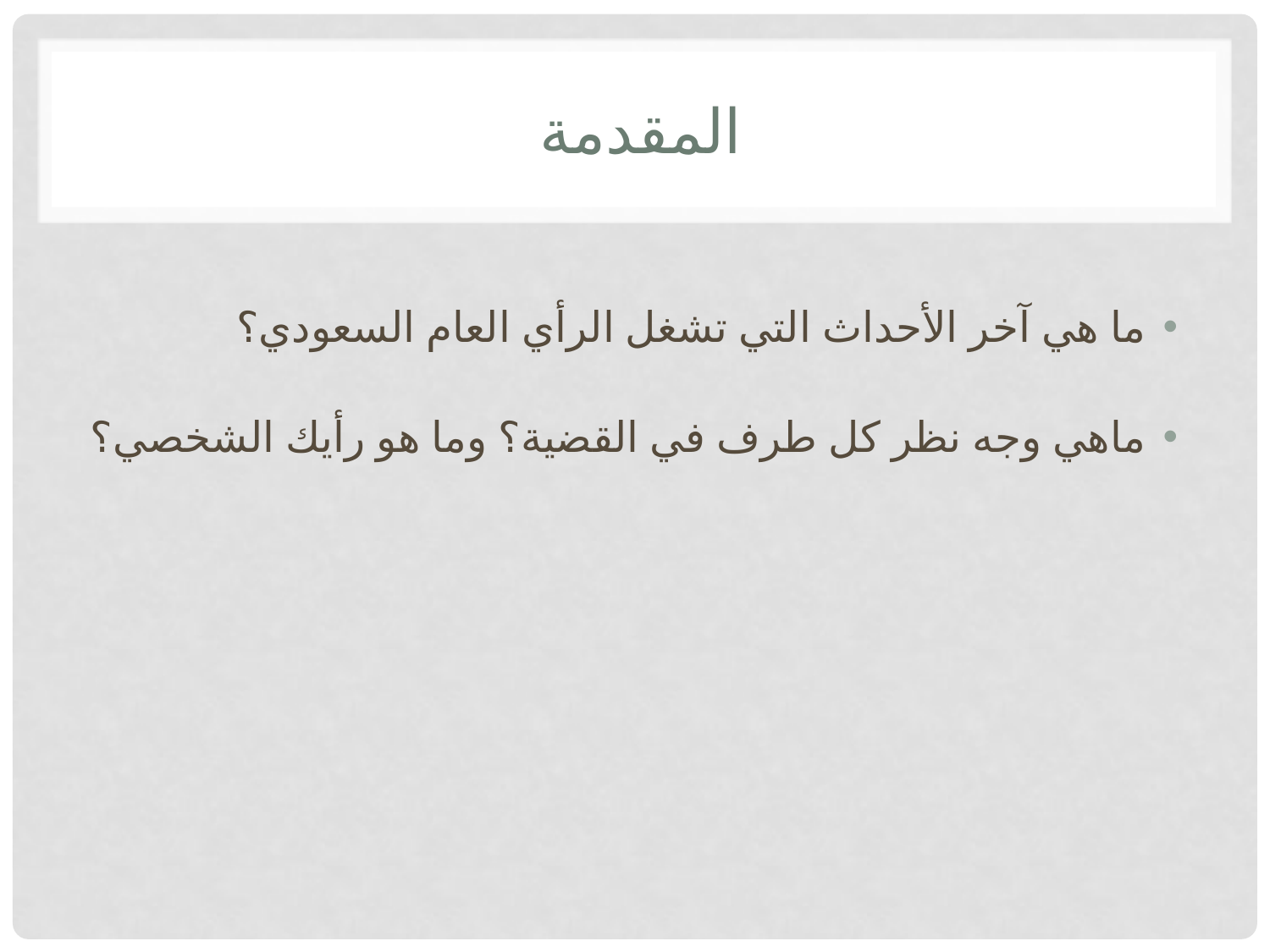

# المقدمة
ما هي آخر الأحداث التي تشغل الرأي العام السعودي؟
ماهي وجه نظر كل طرف في القضية؟ وما هو رأيك الشخصي؟